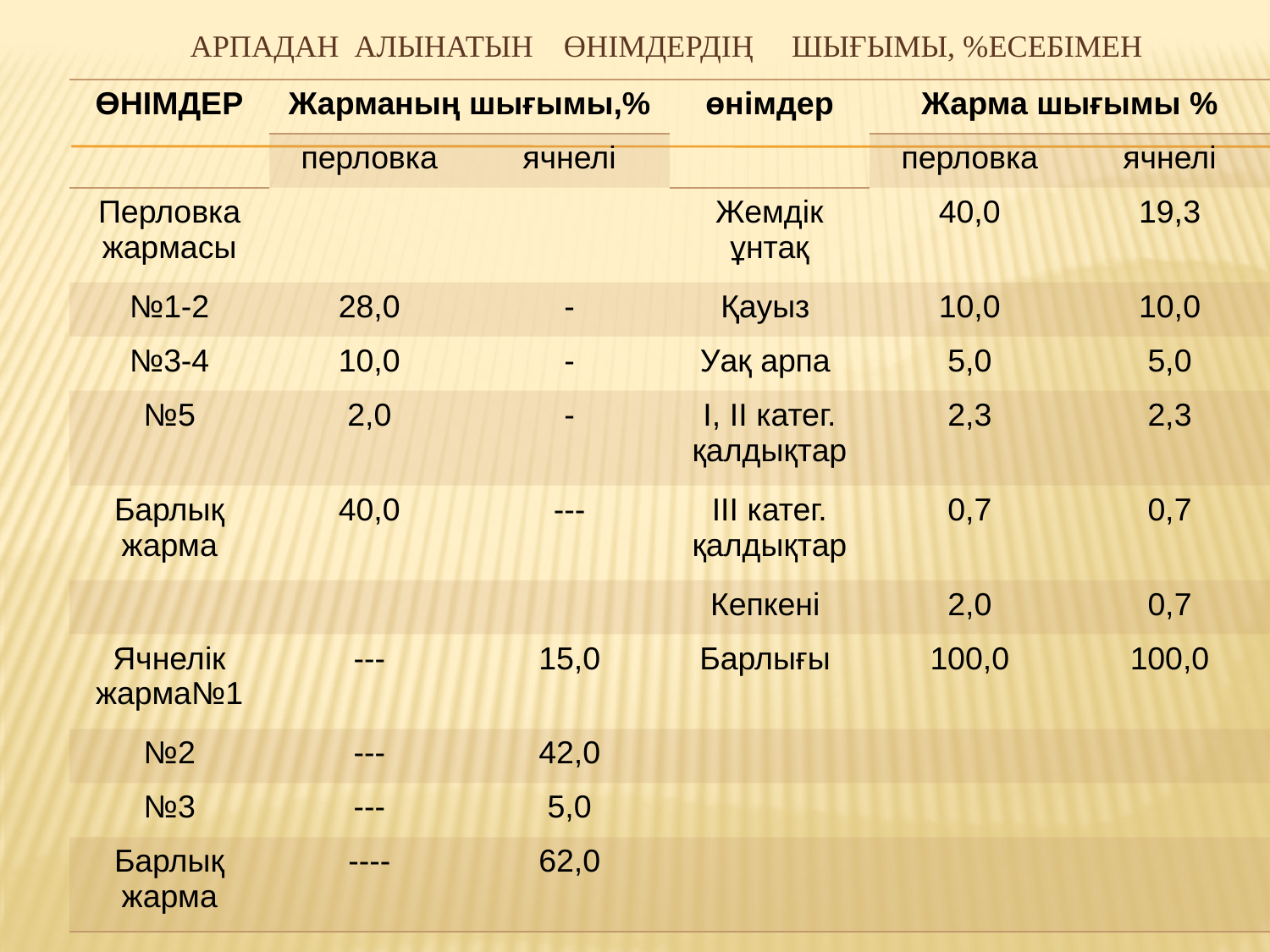

# АРПАДАН  АЛЫНАТЫН    ӨНІМДЕРДІҢ     ШЫҒЫМЫ, %ЕСЕБІМЕН
| ӨНІМДЕР | Жарманың шығымы,% |  | өнімдер | Жарма шығымы % |  |
| --- | --- | --- | --- | --- | --- |
|  | перловка | ячнелі |  | перловка | ячнелі |
| Перловка жармасы |  |  | Жемдік ұнтақ | 40,0 | 19,3 |
| №1-2 | 28,0 | - | Қауыз | 10,0 | 10,0 |
| №3-4 | 10,0 | - | Уақ арпа | 5,0 | 5,0 |
| №5 | 2,0 | - | I, II катег. қалдықтар | 2,3 | 2,3 |
| Барлық жарма | 40,0 | --- | III катег. қалдықтар | 0,7 | 0,7 |
|  |  |  | Кепкені | 2,0 | 0,7 |
| Ячнелік жарма№1 | --- | 15,0 | Барлығы | 100,0 | 100,0 |
| №2 | --- | 42,0 |  |  |  |
| №3 | --- | 5,0 |  |  |  |
| Барлық жарма | ---- | 62,0 |  |  |  |